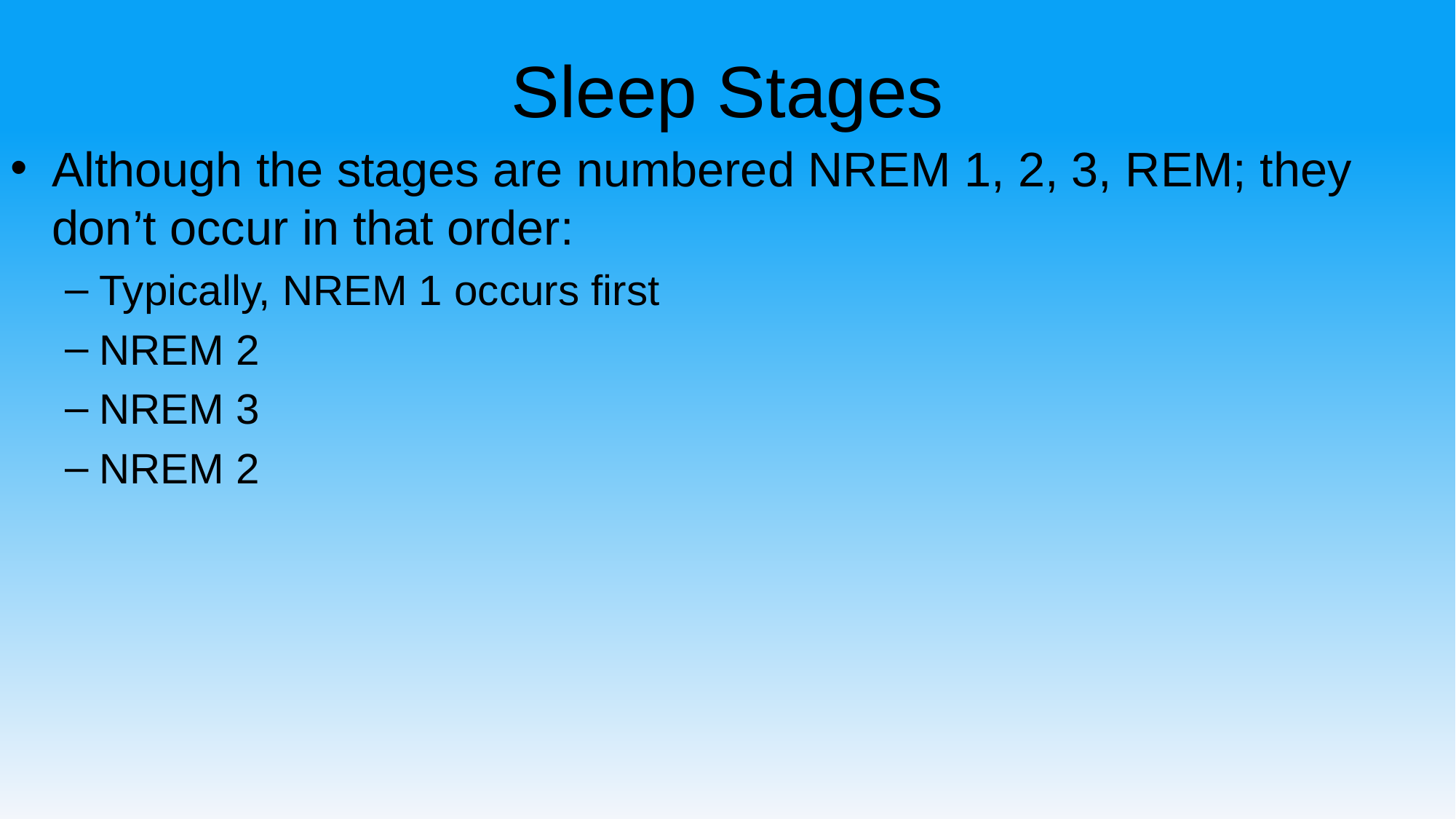

# Sleep Stages

Although the stages are numbered NREM 1, 2, 3, REM; they don’t occur in that order:
Typically, NREM 1 occurs first
NREM 2
NREM 3
NREM 2